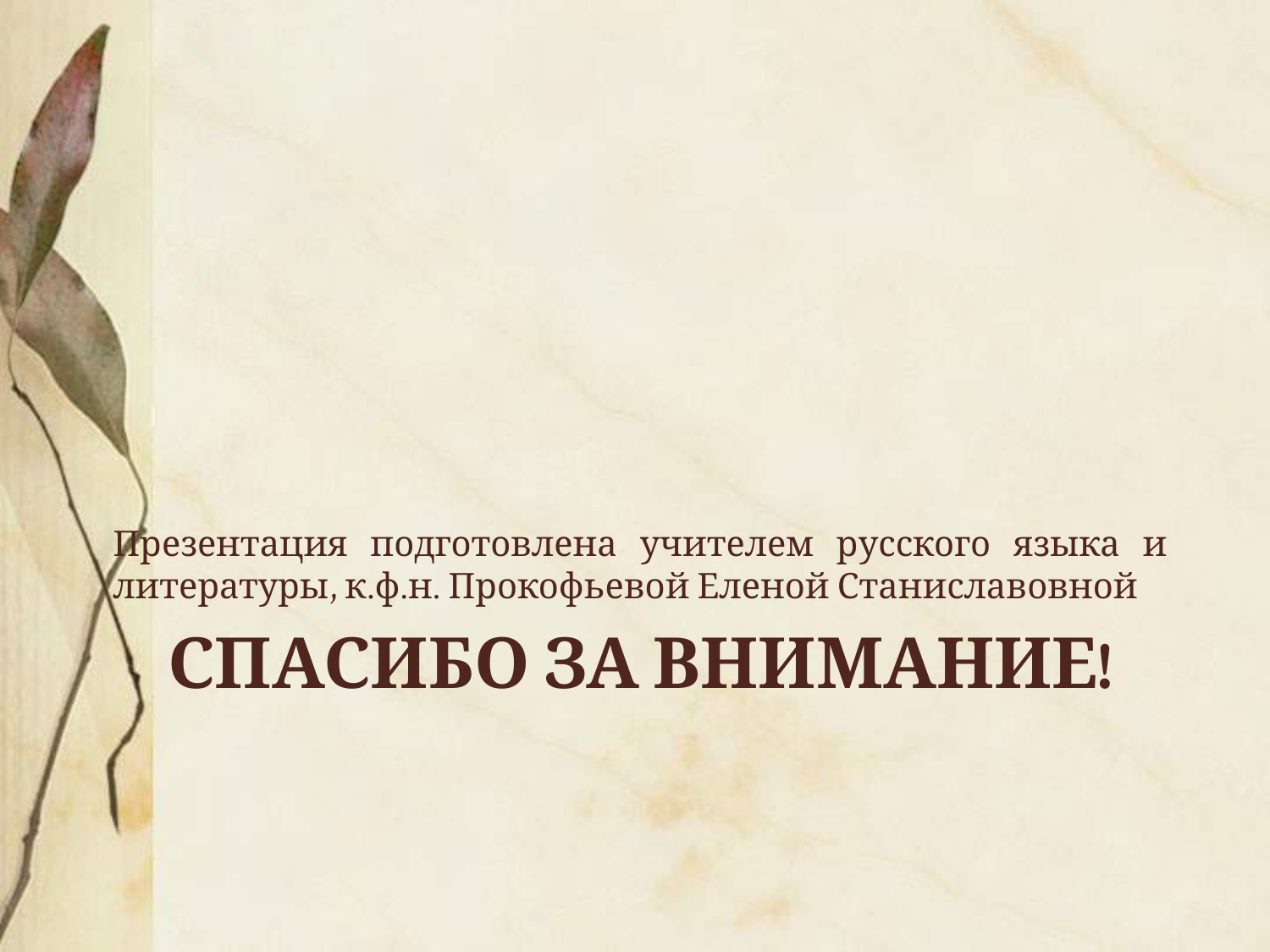

Презентация подготовлена учителем русского языка и литературы, к.ф.н. Прокофьевой Еленой Станиславовной
# Спасибо за внимание!